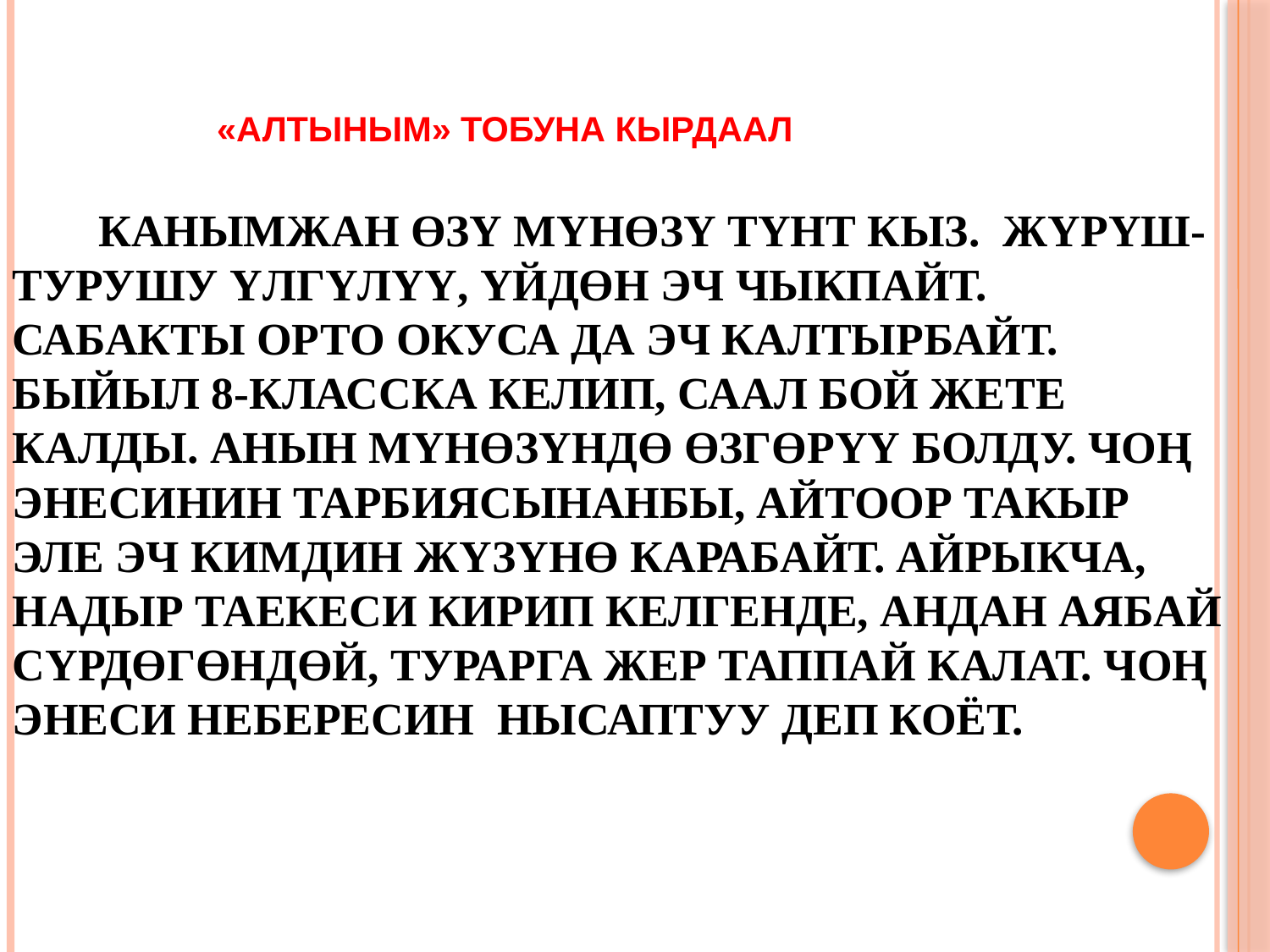

# «АЛТЫНЫМ» тобуна кырдаал Канымжан өзү мүнөзү түнт кыз.  Жүрүш-турушу үлгүлүү, үйдөн эч чыкпайт.  Сабакты орто окуса да эч калтырбайт. Быйыл 8-класска келип, саал бой жете калды. Анын мүнөзүндө өзгөрүү болду. Чоң энесинин тарбиясынанбы, айтоор такыр эле эч кимдин жүзүнө карабайт. Айрыкча, Надыр таекеси кирип келгенде, андан аябай сүрдөгөндөй, турарга жер таппай калат. Чоң энеси небересин  нысаптуу деп коёт.